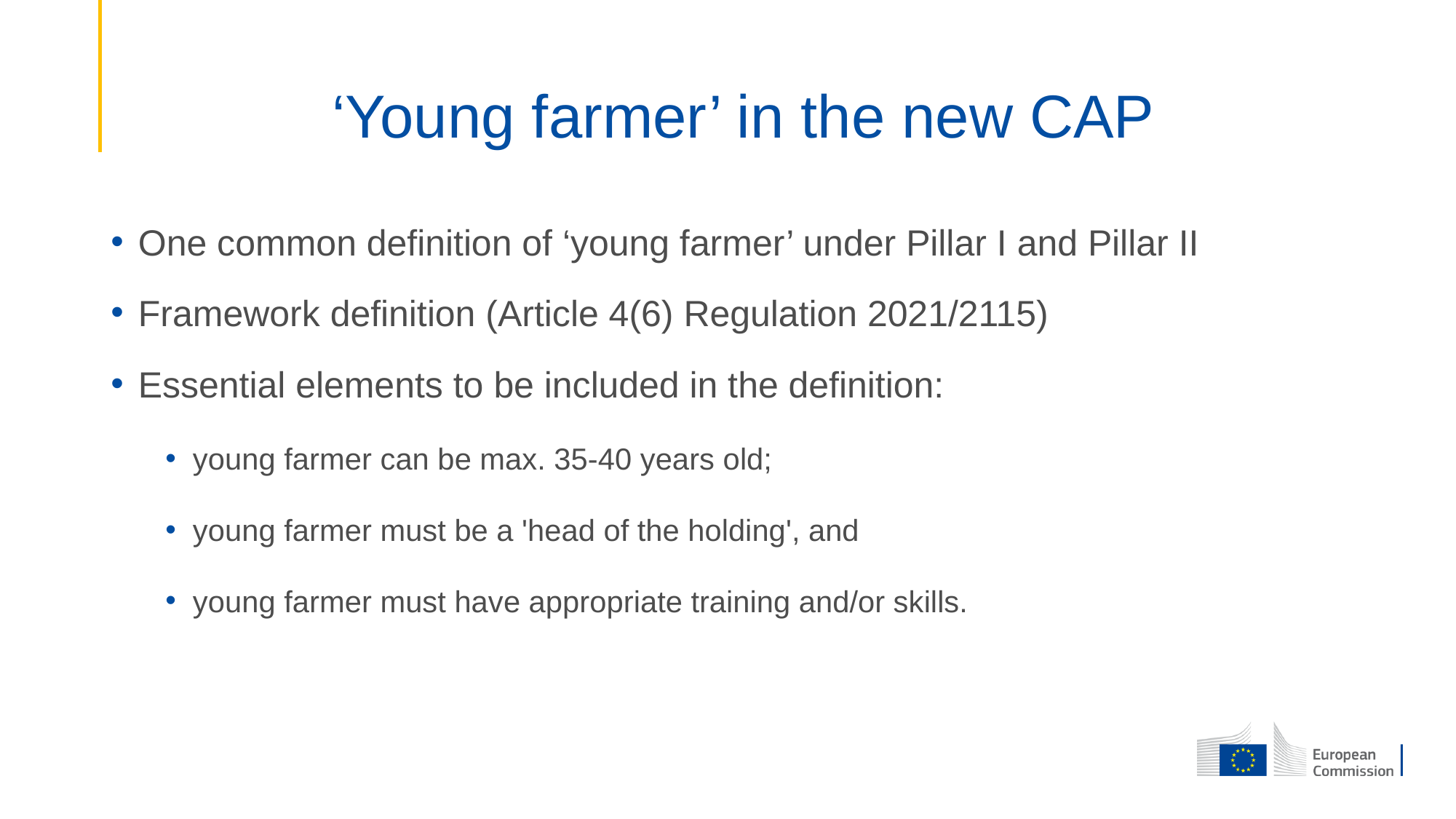

# ‘Young farmer’ in the new CAP
One common definition of ‘young farmer’ under Pillar I and Pillar II
Framework definition (Article 4(6) Regulation 2021/2115)
Essential elements to be included in the definition:
young farmer can be max. 35-40 years old;
young farmer must be a 'head of the holding', and
young farmer must have appropriate training and/or skills.